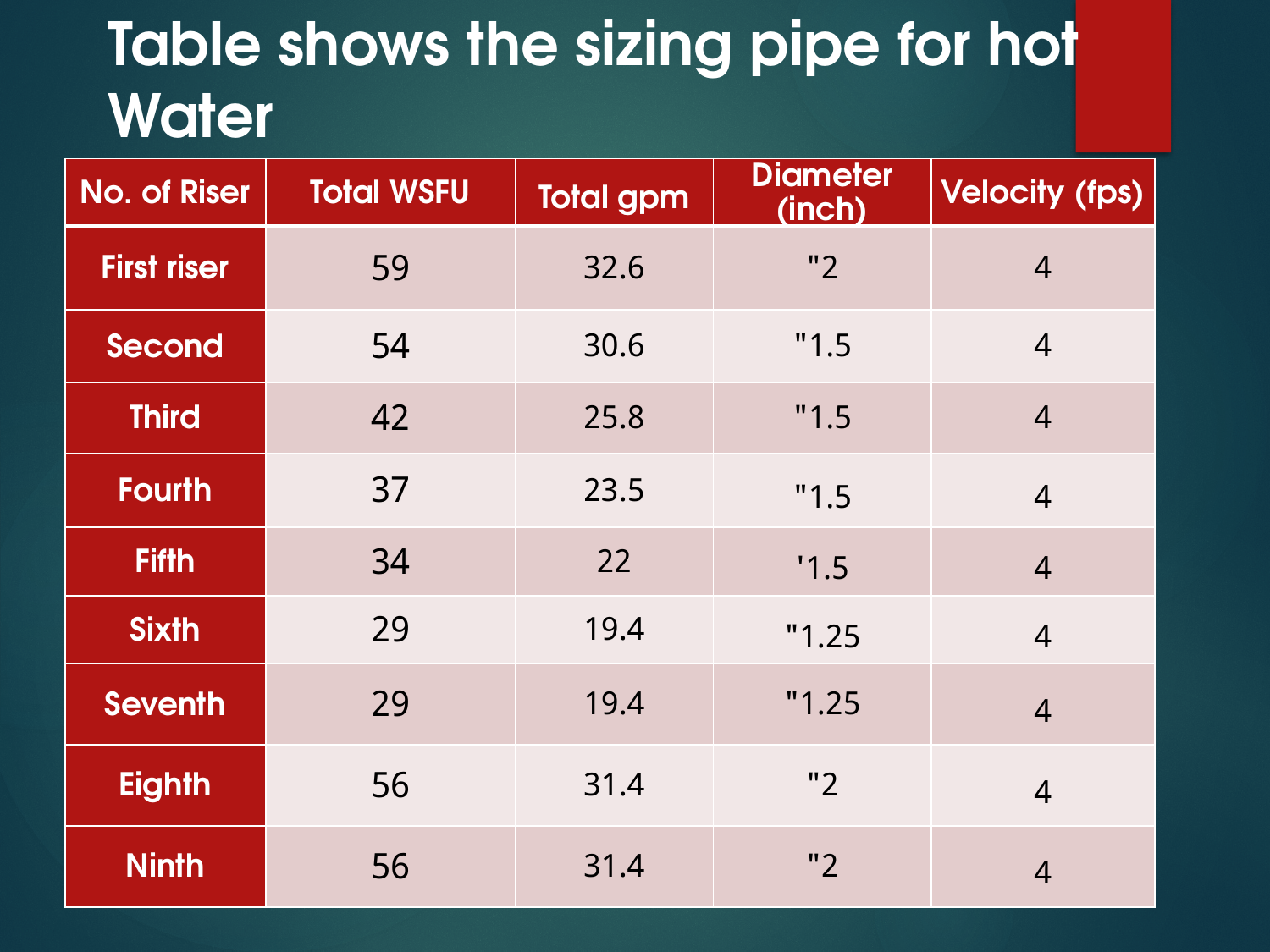

# Table shows the sizing pipe for hot Water
| No. of Riser | Total WSFU | Total gpm | Diameter (inch) | Velocity (fps) |
| --- | --- | --- | --- | --- |
| First riser | 59 | 32.6 | 2" | 4 |
| Second | 54 | 30.6 | 1.5" | 4 |
| Third | 42 | 25.8 | 1.5" | 4 |
| Fourth | 37 | 23.5 | 1.5" | 4 |
| Fifth | 34 | 22 | 1.5' | 4 |
| Sixth | 29 | 19.4 | 1.25" | 4 |
| Seventh | 29 | 19.4 | 1.25" | 4 |
| Eighth | 56 | 31.4 | 2" | 4 |
| Ninth | 56 | 31.4 | 2" | 4 |